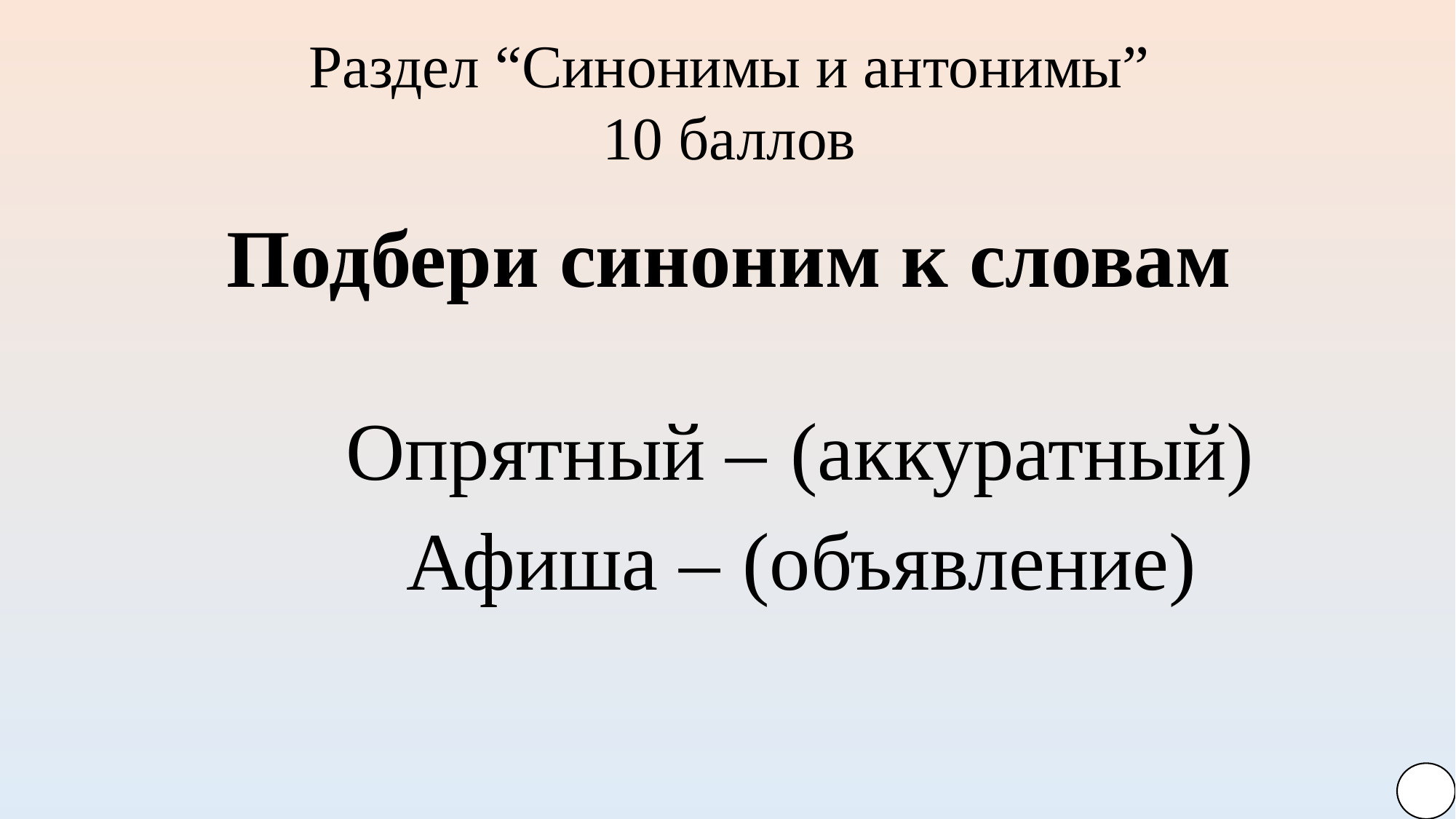

Раздел “Синонимы и антонимы”
10 баллов

Подбери синоним к словам

Опрятный –
(аккуратный)
Афиша –
(объявление)